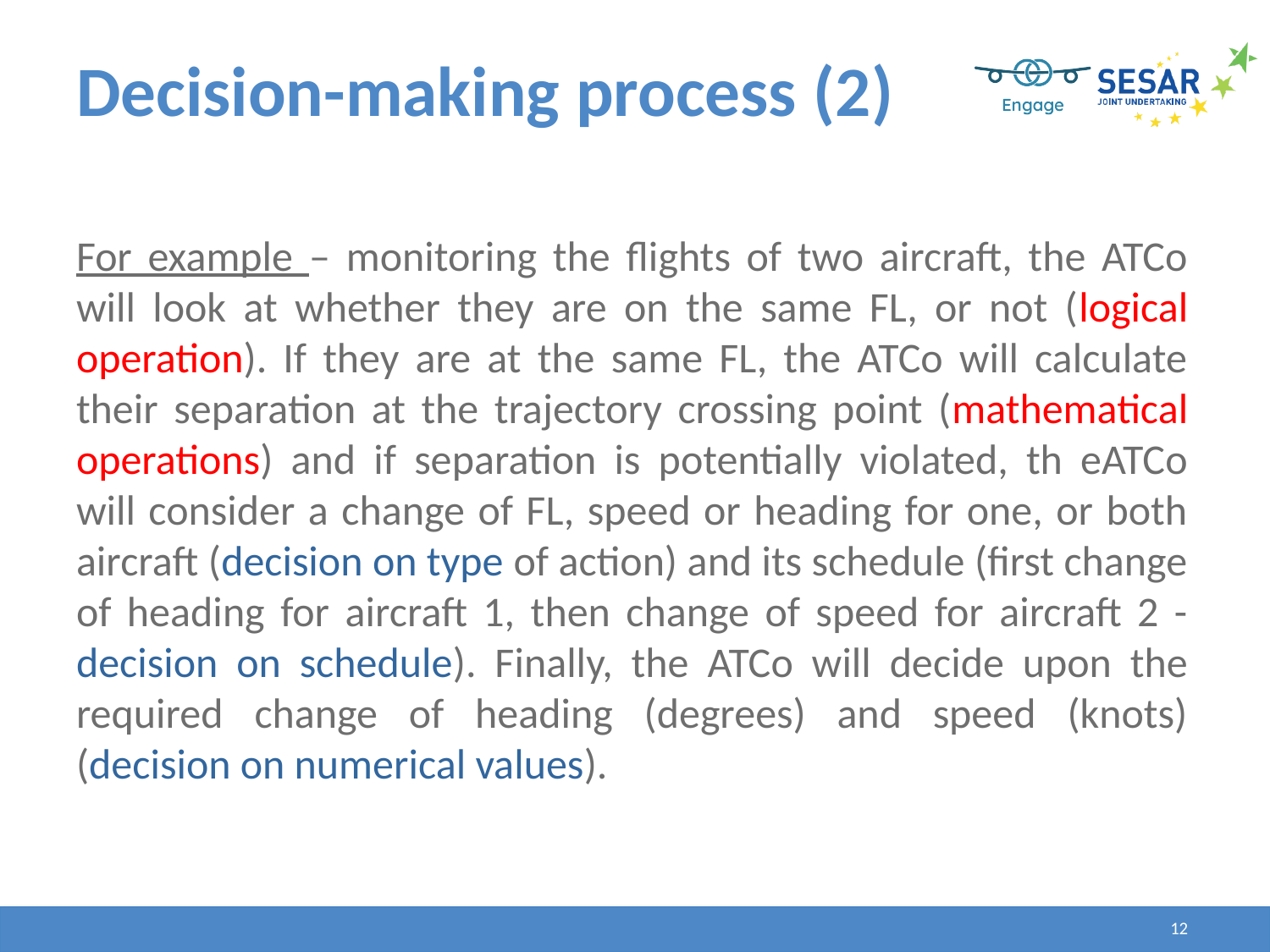

# Decision-making process (2)
For example – monitoring the flights of two aircraft, the ATCo will look at whether they are on the same FL, or not (logical operation). If they are at the same FL, the ATCo will calculate their separation at the trajectory crossing point (mathematical operations) and if separation is potentially violated, th eATCo will consider a change of FL, speed or heading for one, or both aircraft (decision on type of action) and its schedule (first change of heading for aircraft 1, then change of speed for aircraft 2 - decision on schedule). Finally, the ATCo will decide upon the required change of heading (degrees) and speed (knots) (decision on numerical values).
12